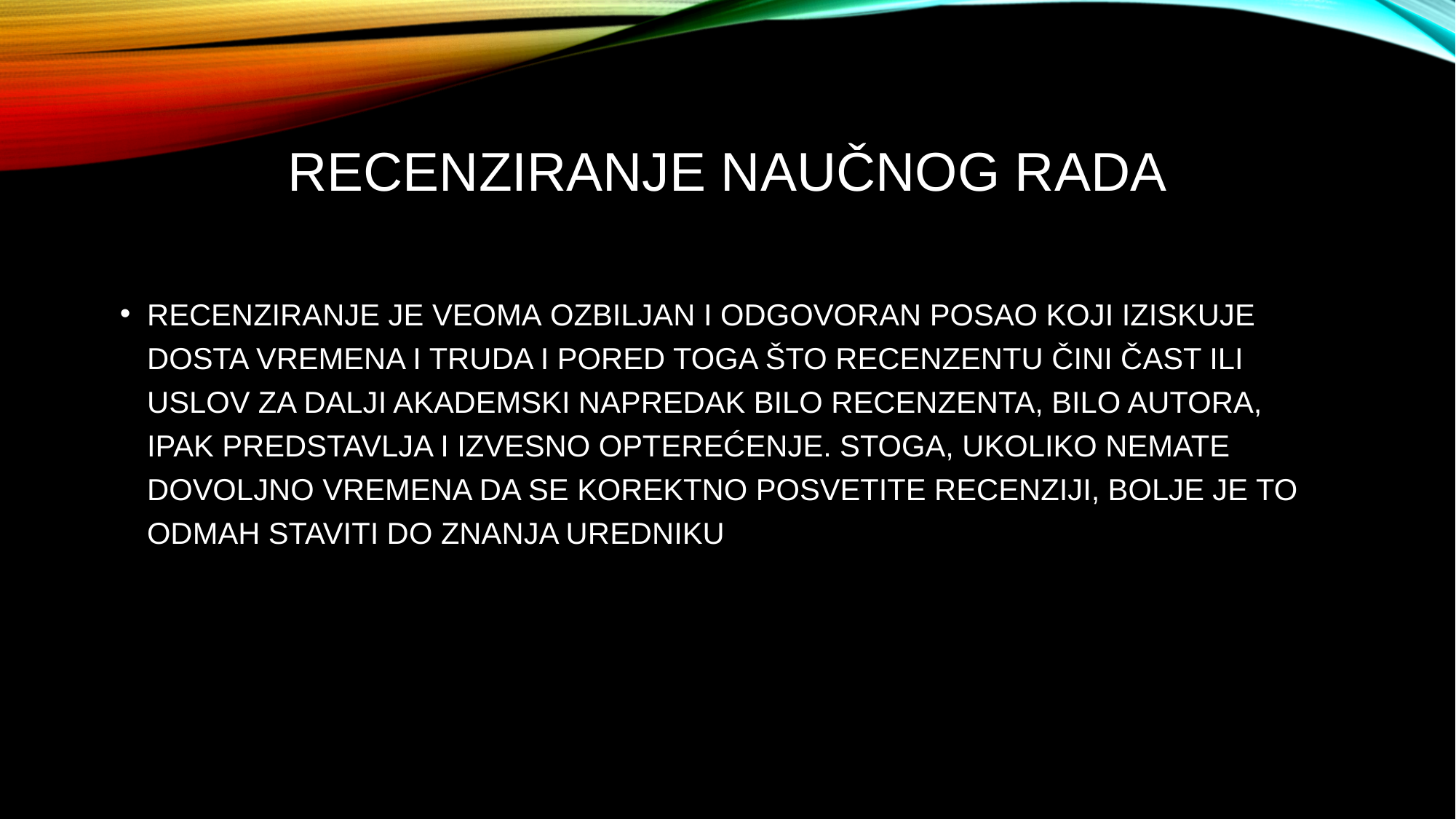

RECENZIRANJE NAUČNOG RADA
Recenziranje je VEOMA ozbiljan i ODGOVORAN posao KOJI IZISKUJE DOSTA VREMENA I TRUDA I PORED TOGA ŠTO RECENZENTU ČINI ČAST ILI USLOV ZA DALJI AKADEMSKI NAPREDAK BILO RECENZENTA, BILO AUTORA, IPAK PREDSTAVLJA I IZVESNO OPTEREĆENJE. STOGA, UKOLIKO NEMATE DOVOLJNO VREMENA DA SE KOREKTNO POSVETITE RECENZIJI, BOLJE JE TO ODMAH STAVITI DO ZNANJA UREDNIKU